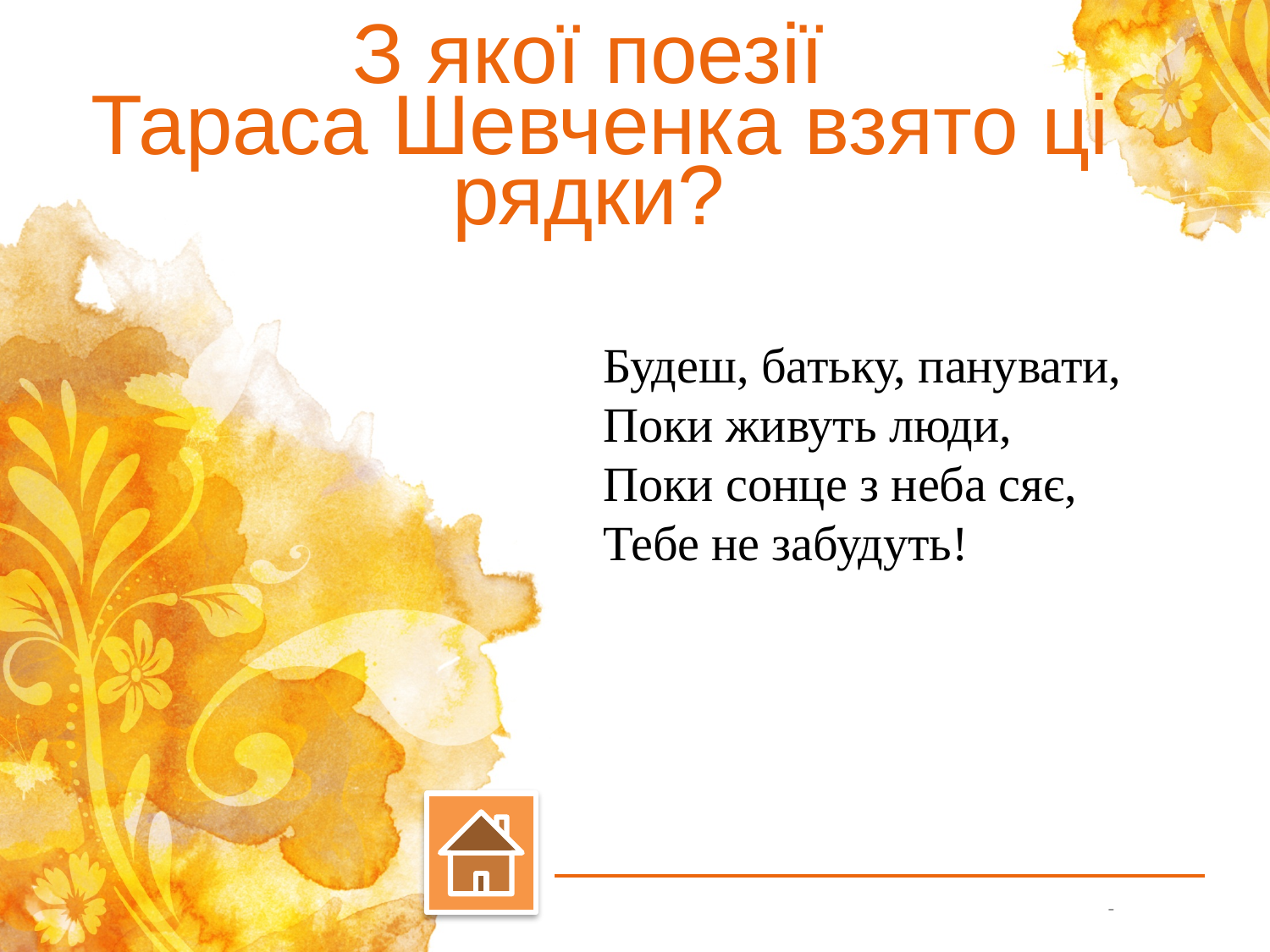

# З якої поезії Тараса Шевченка взято ці рядки?
	Будеш, батьку, панувати,
Поки живуть люди,
Поки сонце з неба сяє,
Тебе не забудуть!